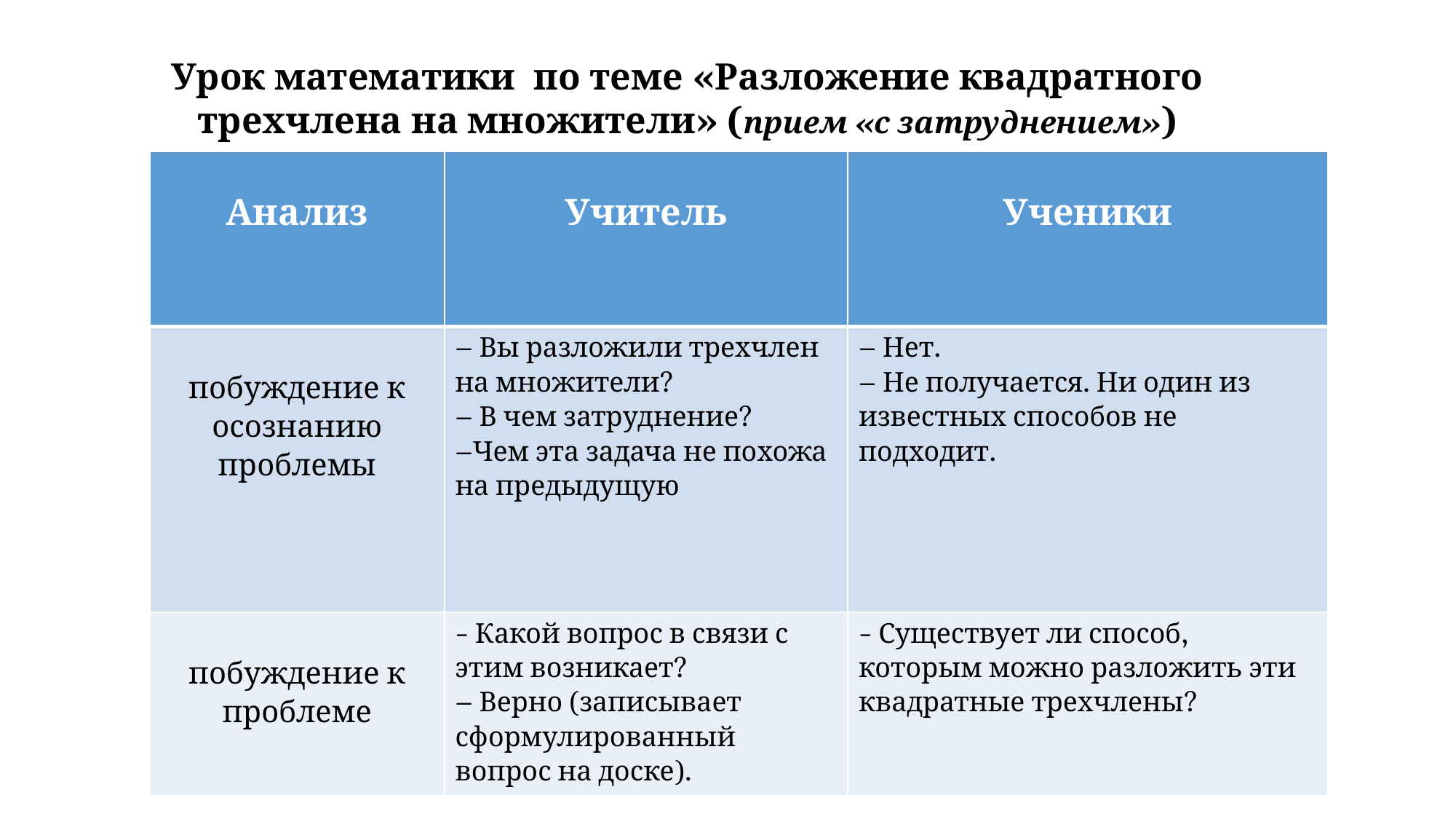

Урок математики  по теме «Разложение квадратного трехчлена на множители» (прием «с затруднением»)
| Анализ | Учитель | Ученики |
| --- | --- | --- |
| побуждение к осознанию проблемы | – Вы разложили трехчлен на множители? – В чем затруднение? –Чем эта задача не похожа на предыдущую | – Нет. – Не получается. Ни один из известных способов не подходит. |
| побуждение к проблеме | – Какой вопрос в связи с этим возникает? – Верно (записывает сформулированный вопрос на доске). | – Существует ли способ, которым можно разложить эти квадратные трехчлены? |